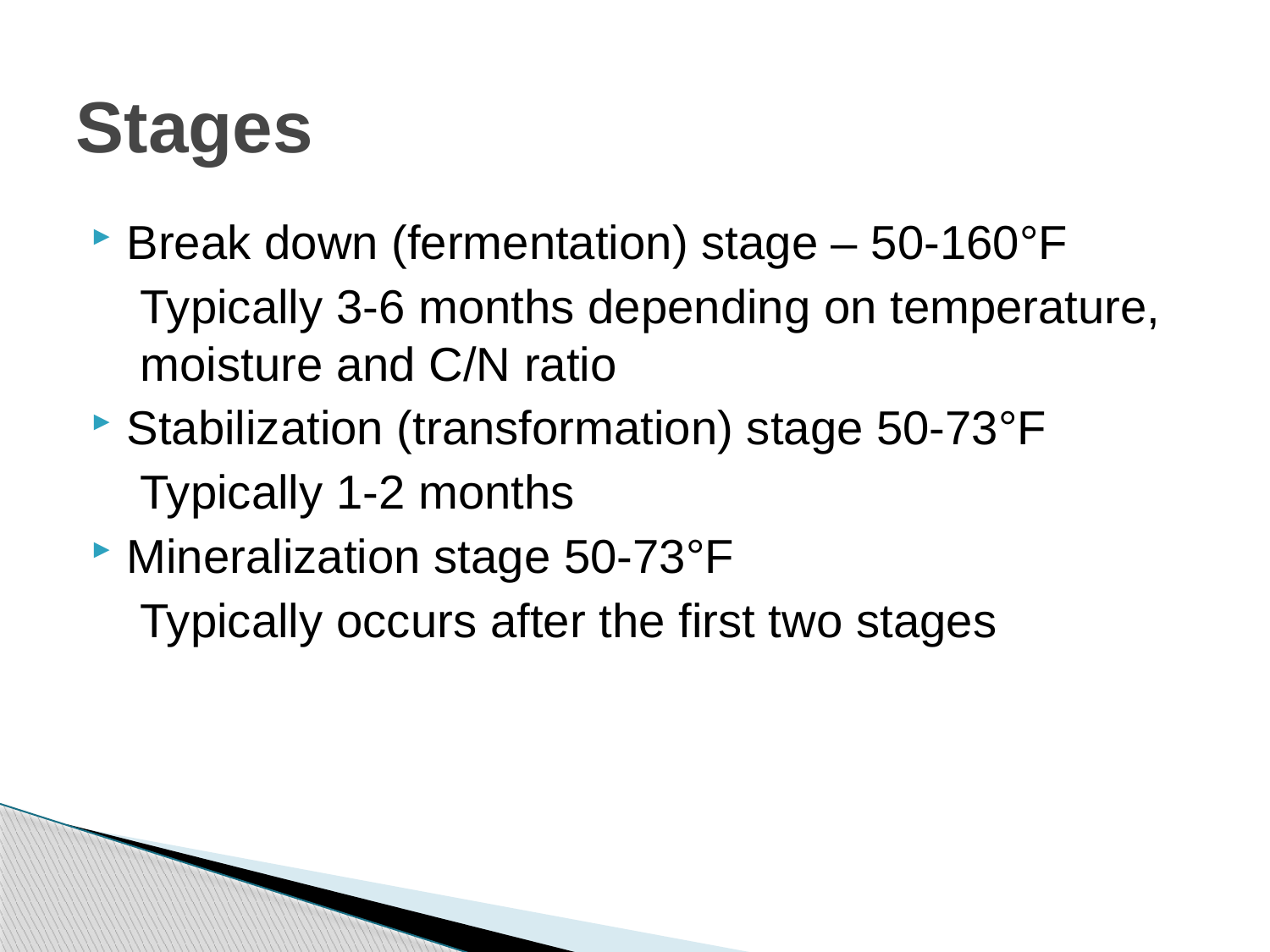

# Stages
Break down (fermentation) stage – 50-160°F
Typically 3-6 months depending on temperature, moisture and C/N ratio
Stabilization (transformation) stage 50-73°F
Typically 1-2 months
Mineralization stage 50-73°F
Typically occurs after the first two stages